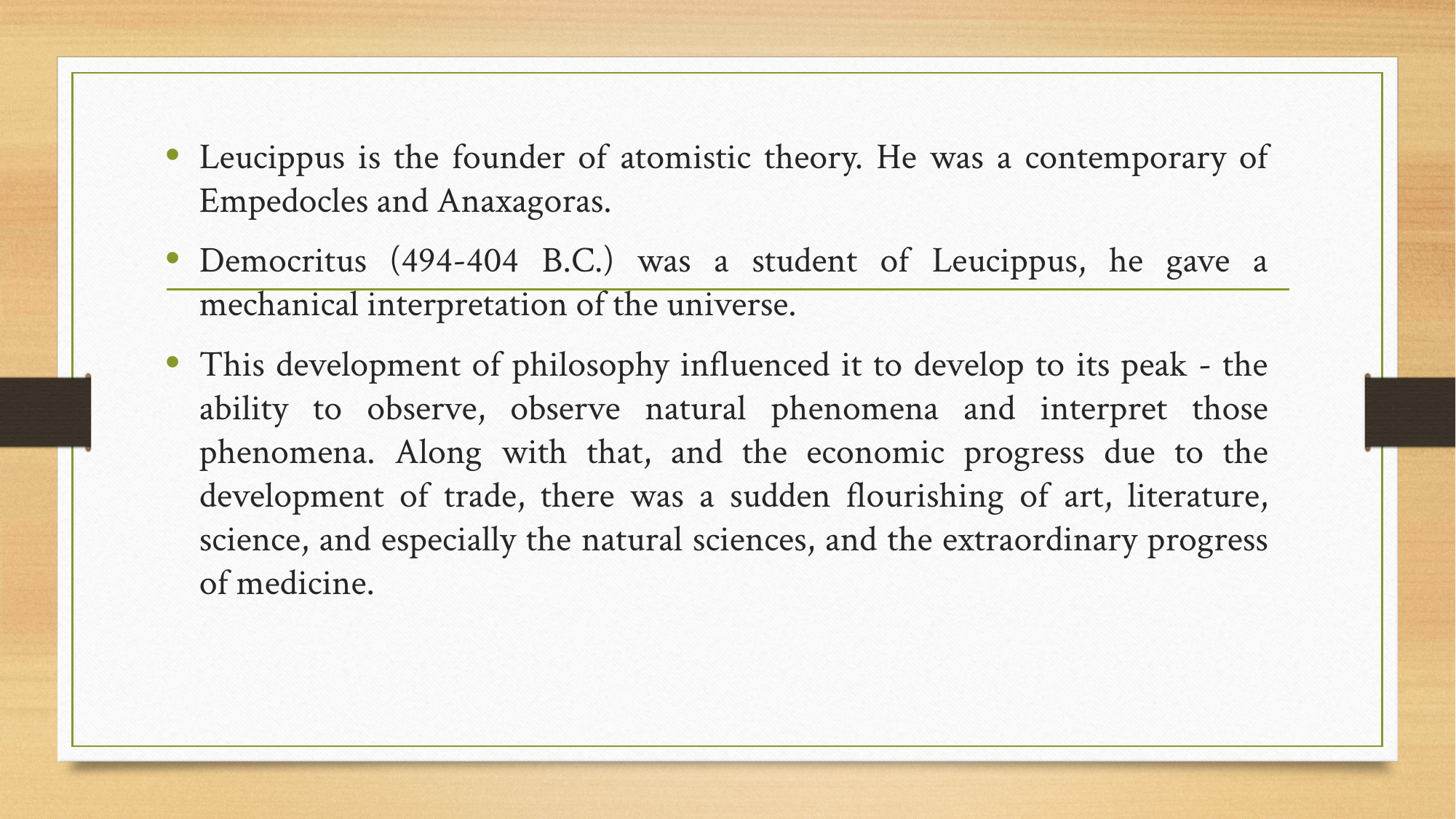

Leucippus is the founder of atomistic theory. He was a contemporary of Empedocles and Anaxagoras.
Democritus (494-404 B.C.) was a student of Leucippus, he gave a mechanical interpretation of the universe.
This development of philosophy influenced it to develop to its peak - the ability to observe, observe natural phenomena and interpret those phenomena. Along with that, and the economic progress due to the development of trade, there was a sudden flourishing of art, literature, science, and especially the natural sciences, and the extraordinary progress of medicine.